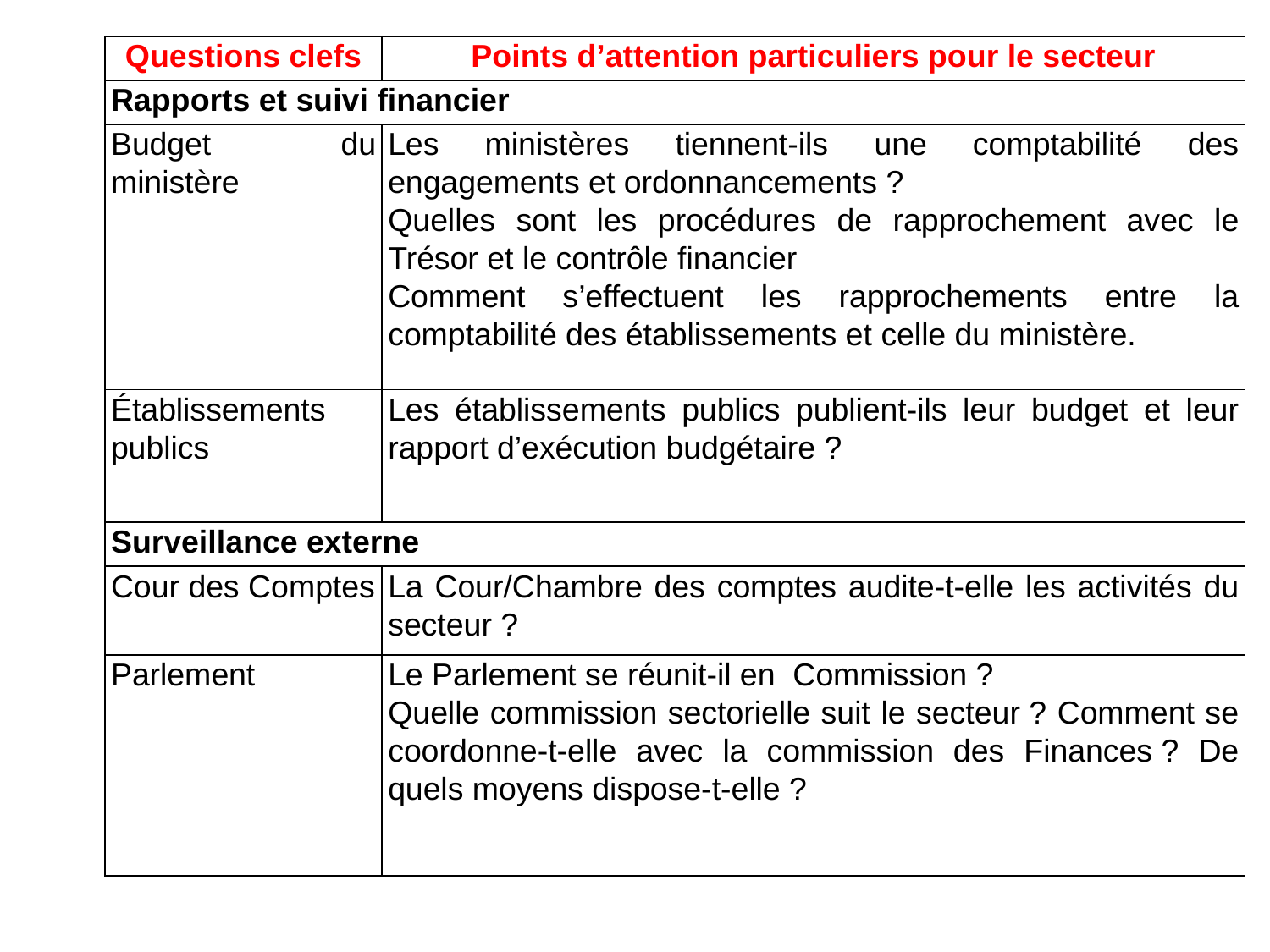

| Questions clefs | Points d’attention particuliers pour le secteur |
| --- | --- |
| Rapports et suivi financier |  |
| Budget du ministère | Les ministères tiennent-ils une comptabilité des engagements et ordonnancements ? Quelles sont les procédures de rapprochement avec le Trésor et le contrôle financier Comment s’effectuent les rapprochements entre la comptabilité des établissements et celle du ministère. |
| Établissements publics | Les établissements publics publient-ils leur budget et leur rapport d’exécution budgétaire ? |
| Surveillance externe |  |
| Cour des Comptes | La Cour/Chambre des comptes audite-t-elle les activités du secteur ? |
| Parlement | Le Parlement se réunit-il en Commission ? Quelle commission sectorielle suit le secteur ? Comment se coordonne-t-elle avec la commission des Finances ? De quels moyens dispose-t-elle ? |